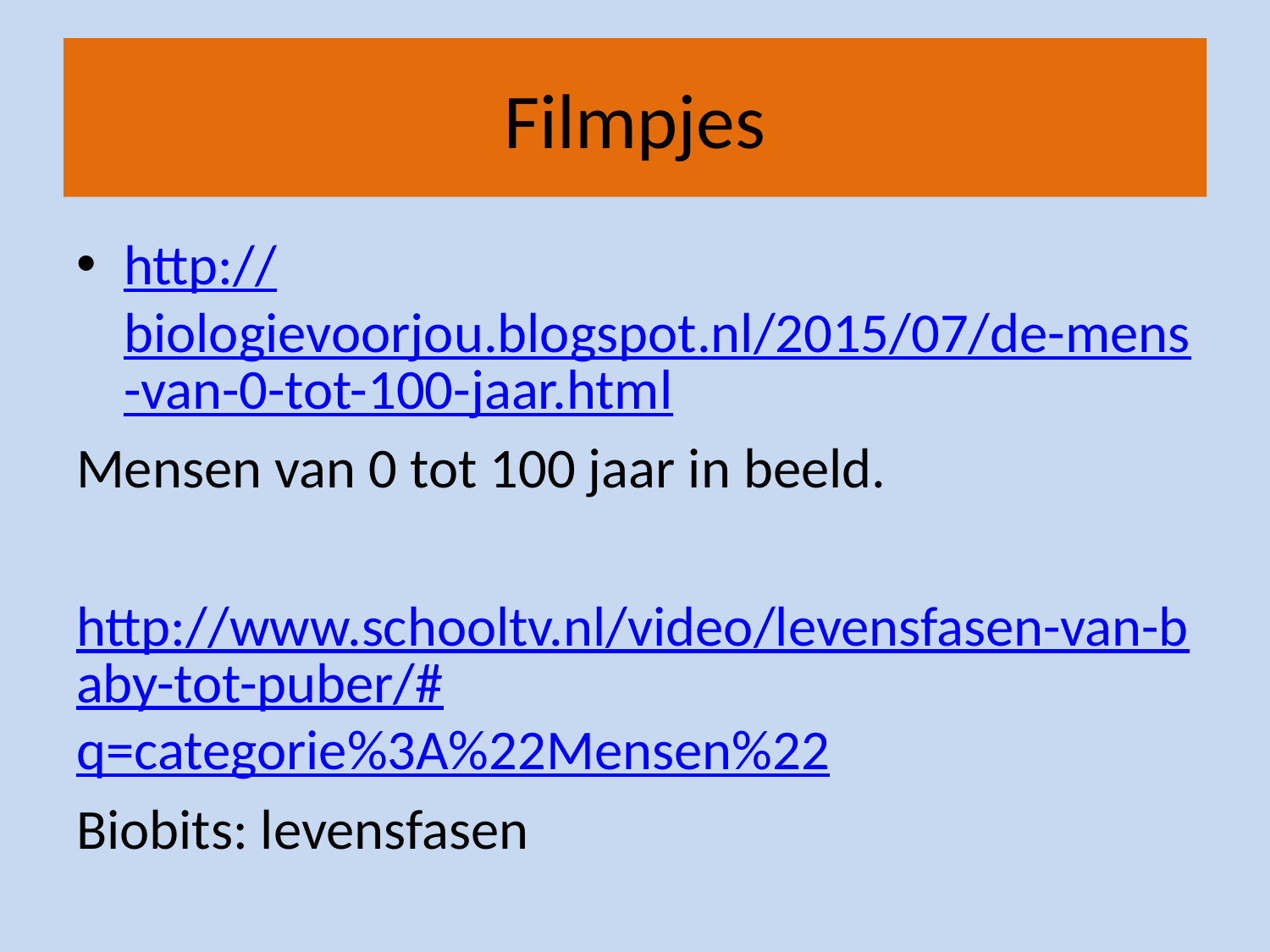

# Filmpjes
http://biologievoorjou.blogspot.nl/2015/07/de-mens-van-0-tot-100-jaar.html
Mensen van 0 tot 100 jaar in beeld.

http://www.schooltv.nl/video/levensfasen-van-baby-tot-puber/#q=categorie%3A%22Mensen%22
Biobits: levensfasen